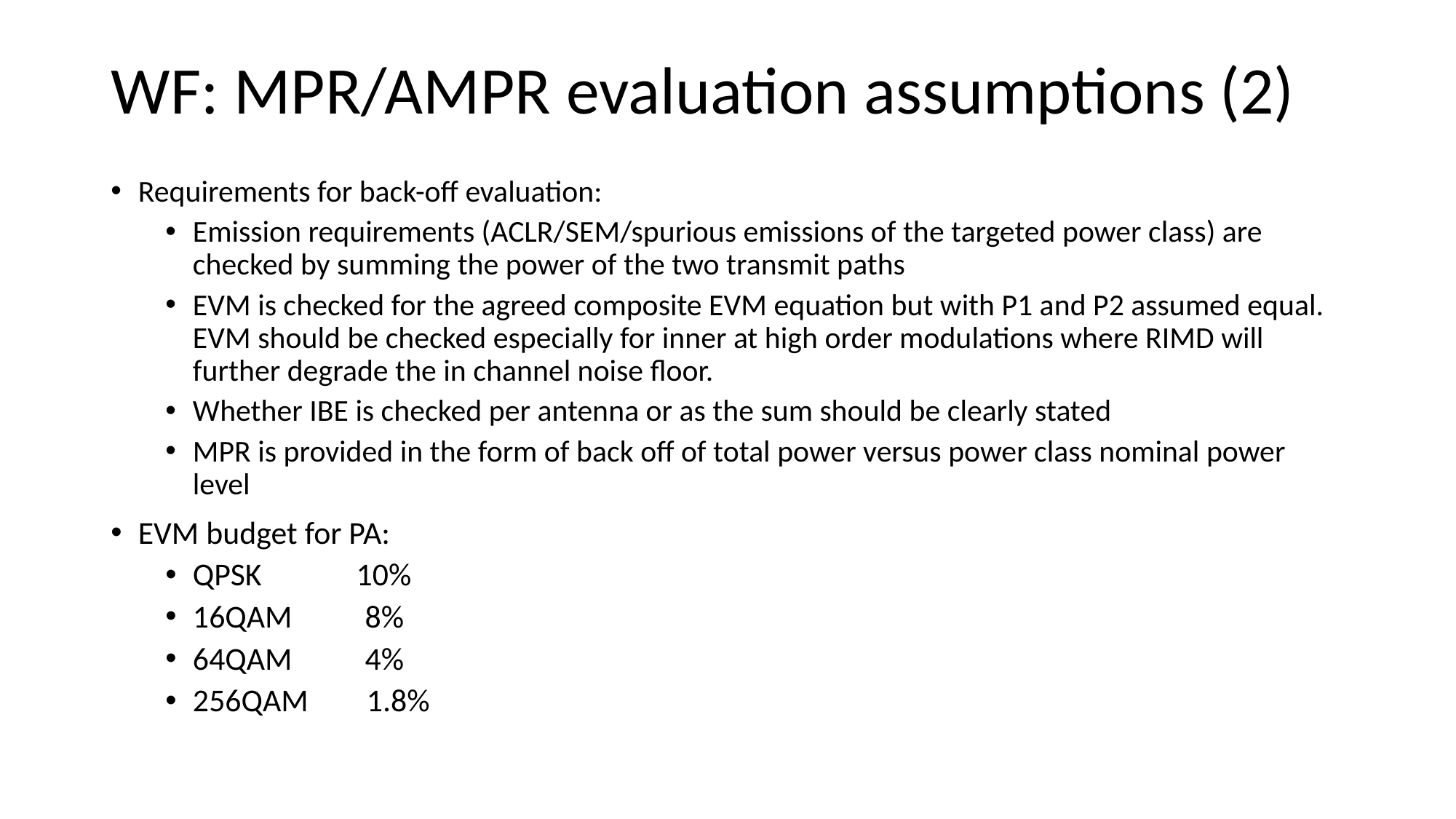

# WF: MPR/AMPR evaluation assumptions (2)
Requirements for back-off evaluation:
Emission requirements (ACLR/SEM/spurious emissions of the targeted power class) are checked by summing the power of the two transmit paths
EVM is checked for the agreed composite EVM equation but with P1 and P2 assumed equal. EVM should be checked especially for inner at high order modulations where RIMD will further degrade the in channel noise floor.
Whether IBE is checked per antenna or as the sum should be clearly stated
MPR is provided in the form of back off of total power versus power class nominal power level
EVM budget for PA:
QPSK             10%
16QAM          8%
64QAM          4%
256QAM        1.8%